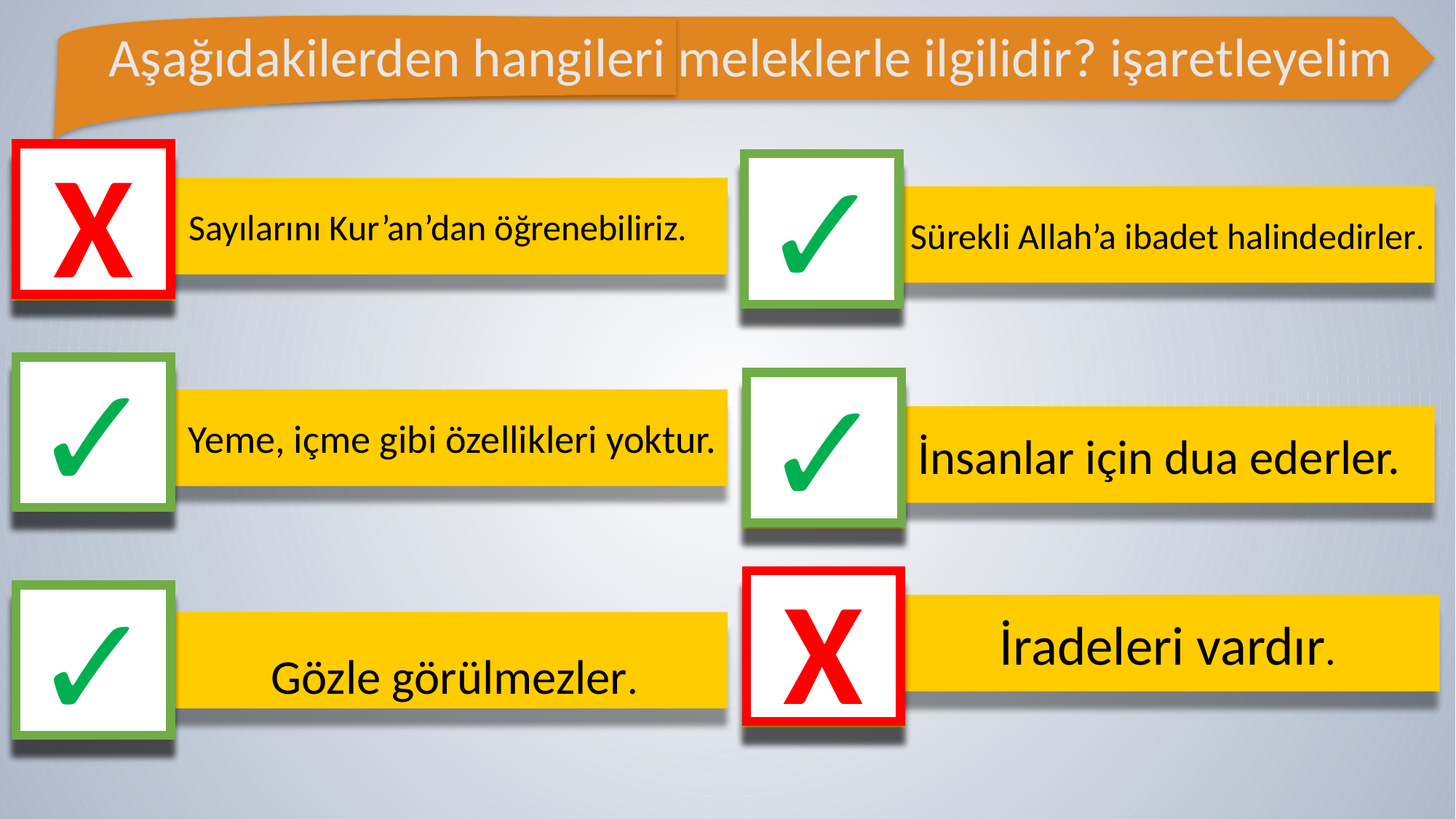

Aşağıdakilerden hangileri meleklerle ilgilidir? işaretleyelim
X

✓
  Sayılarını Kur’an’dan öğrenebiliriz.
 Sürekli Allah’a ibadet halindedirler.

✓
✓

Yeme, içme gibi özellikleri yoktur.
İnsanlar için dua ederler.
X

✓
 İradeleri vardır.
 Gözle görülmezler.